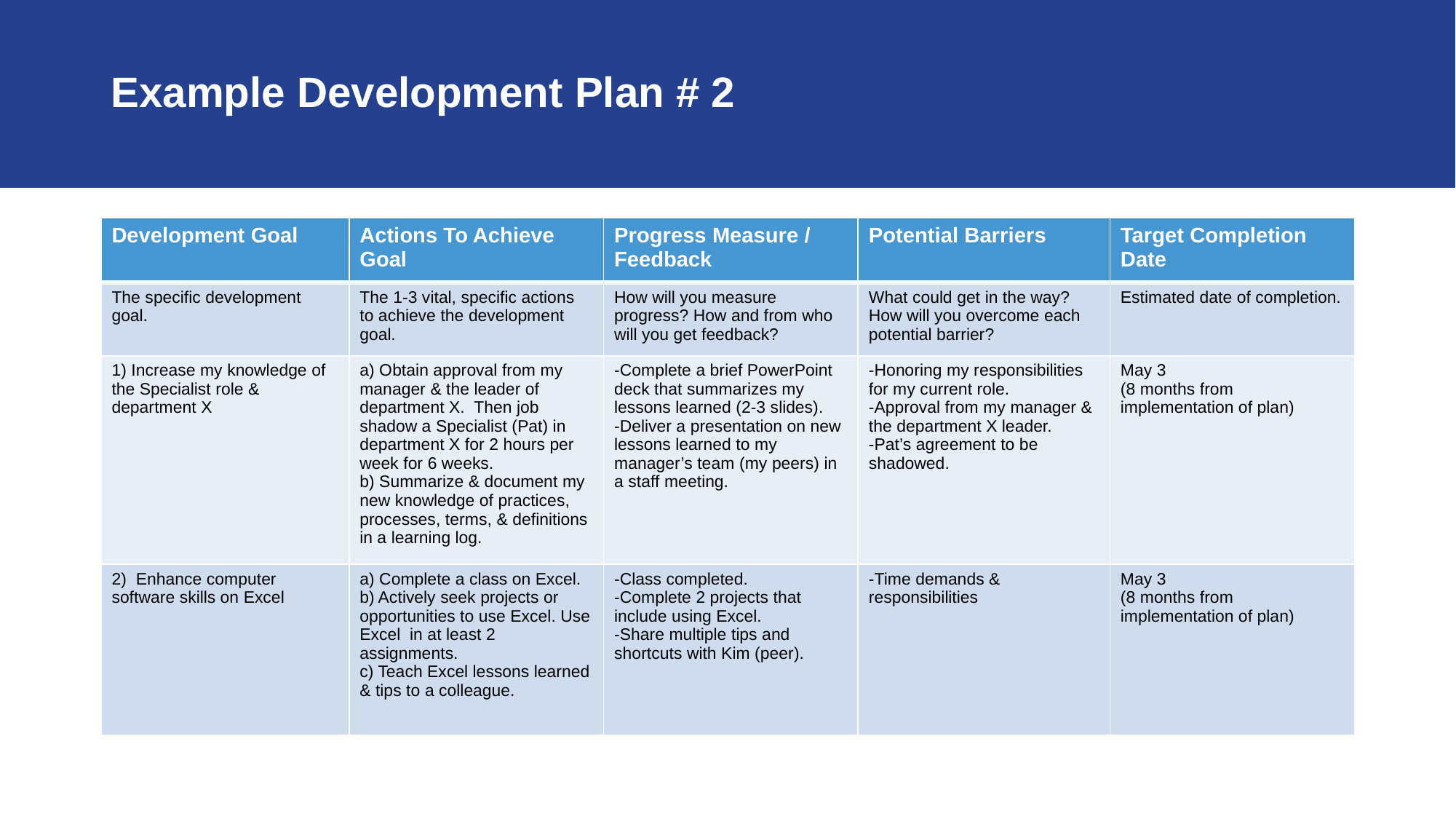

# Example Development Plan # 2

| Development Goal | Actions To Achieve Goal | Progress Measure / Feedback | Potential Barriers | Target Completion Date |
| --- | --- | --- | --- | --- |
| The specific development goal. | The 1-3 vital, specific actions to achieve the development goal. | How will you measure progress? How and from who will you get feedback? | What could get in the way? How will you overcome each potential barrier? | Estimated date of completion. |
| 1) Increase my knowledge of the Specialist role & department X | a) Obtain approval from my manager & the leader of department X. Then job shadow a Specialist (Pat) in department X for 2 hours per week for 6 weeks. b) Summarize & document my new knowledge of practices, processes, terms, & definitions in a learning log. | -Complete a brief PowerPoint deck that summarizes my lessons learned (2-3 slides). -Deliver a presentation on new lessons learned to my manager’s team (my peers) in a staff meeting. | -Honoring my responsibilities for my current role. -Approval from my manager & the department X leader. -Pat’s agreement to be shadowed. | May 3 (8 months from implementation of plan) |
| 2) Enhance computer software skills on Excel | a) Complete a class on Excel. b) Actively seek projects or opportunities to use Excel. Use Excel in at least 2 assignments. c) Teach Excel lessons learned & tips to a colleague. | -Class completed. -Complete 2 projects that include using Excel. -Share multiple tips and shortcuts with Kim (peer). | -Time demands & responsibilities | May 3 (8 months from implementation of plan) |